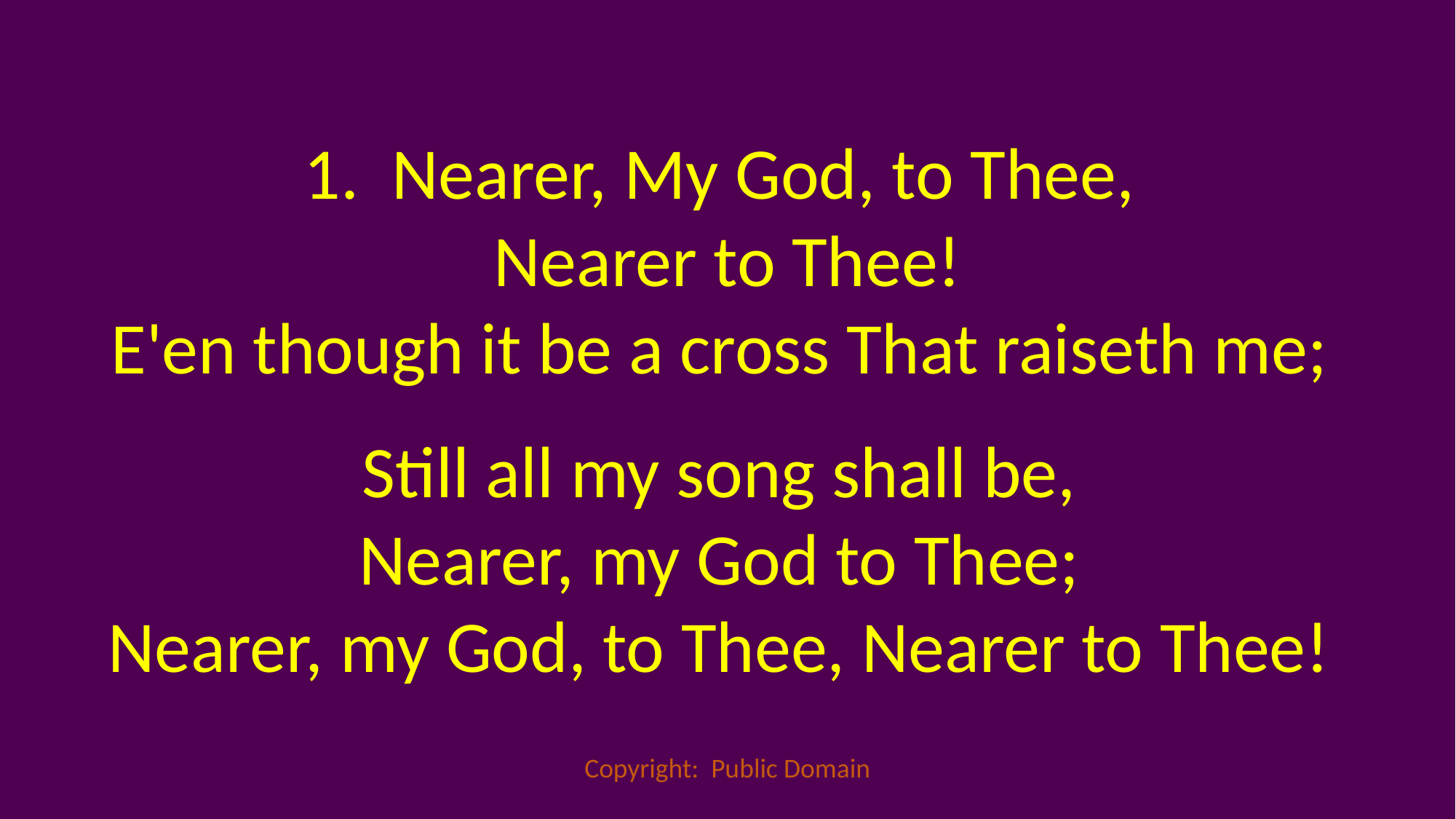

1.  Nearer, My God, to Thee,
Nearer to Thee!
E'en though it be a cross That raiseth me;
Still all my song shall be,
Nearer, my God to Thee;
Nearer, my God, to Thee, Nearer to Thee!
Copyright:  Public Domain